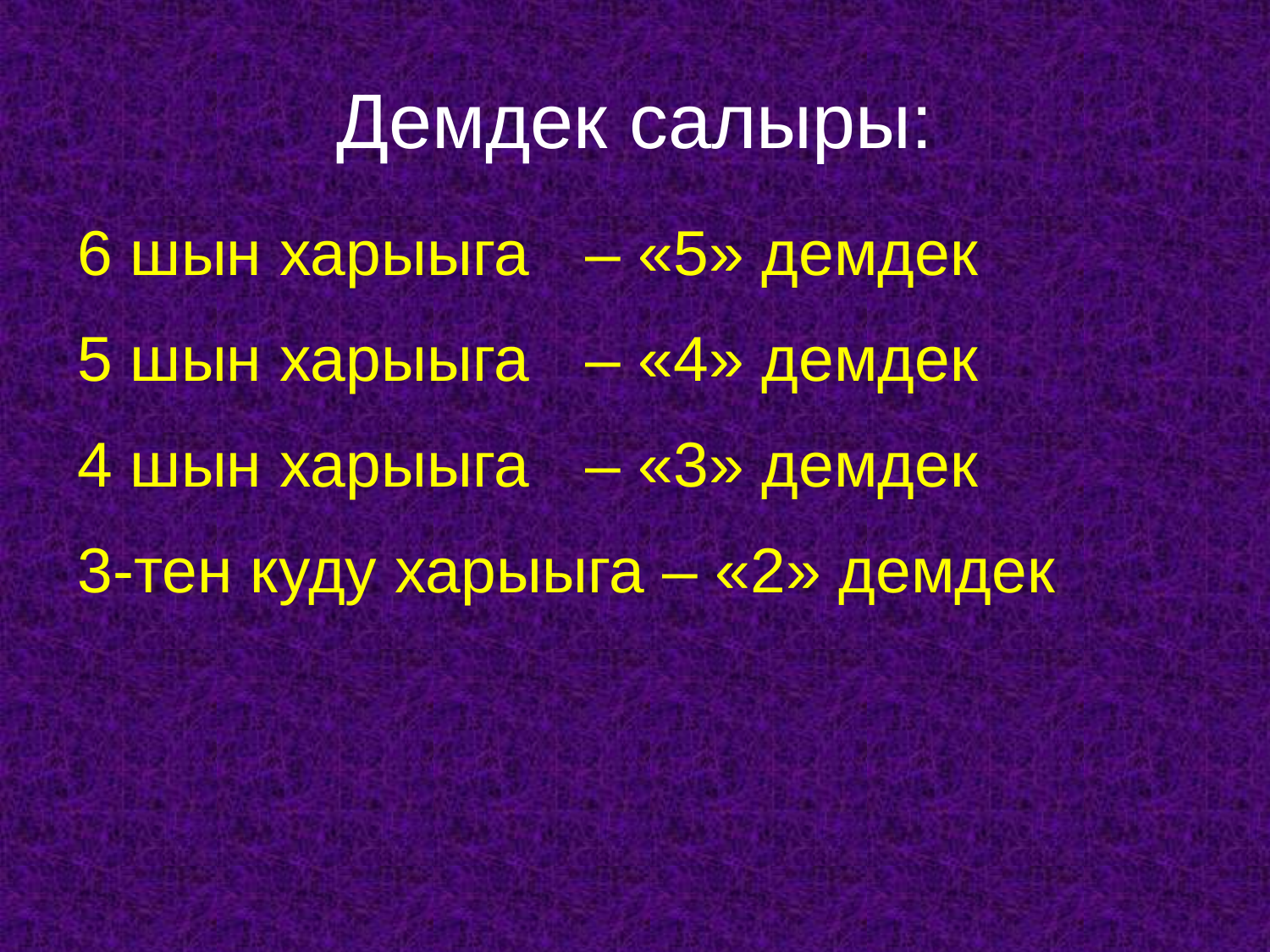

# Демдек салыры:
6 шын харыыга 	– «5» демдек

5 шын харыыга 	– «4» демдек

4 шын харыыга 	– «3» демдек

3-тен куду харыыга – «2» демдек